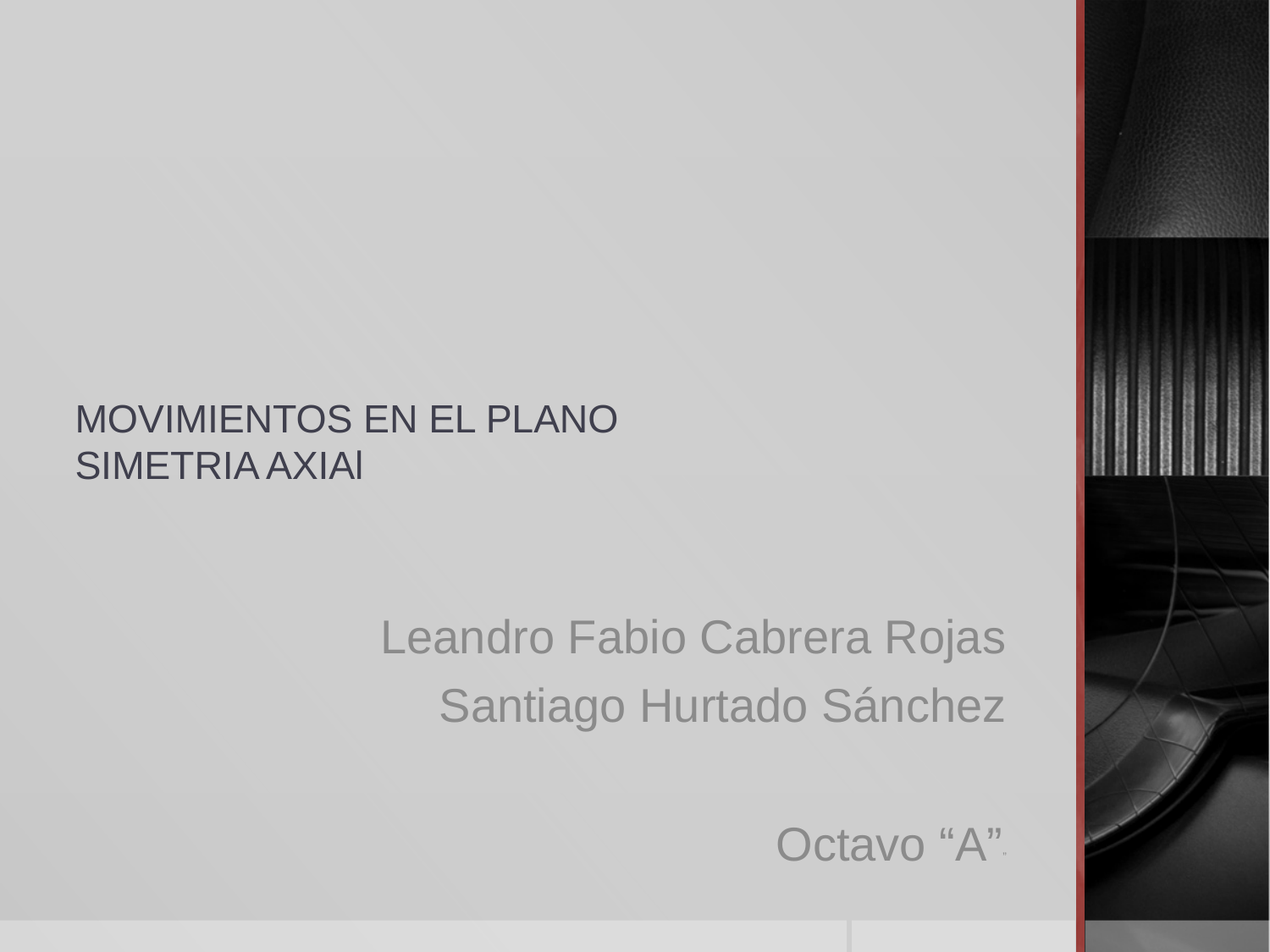

# MOVIMIENTOS EN EL PLANO SIMETRIA AXIAl
Leandro Fabio Cabrera Rojas
Santiago Hurtado Sánchez

Octavo “A””